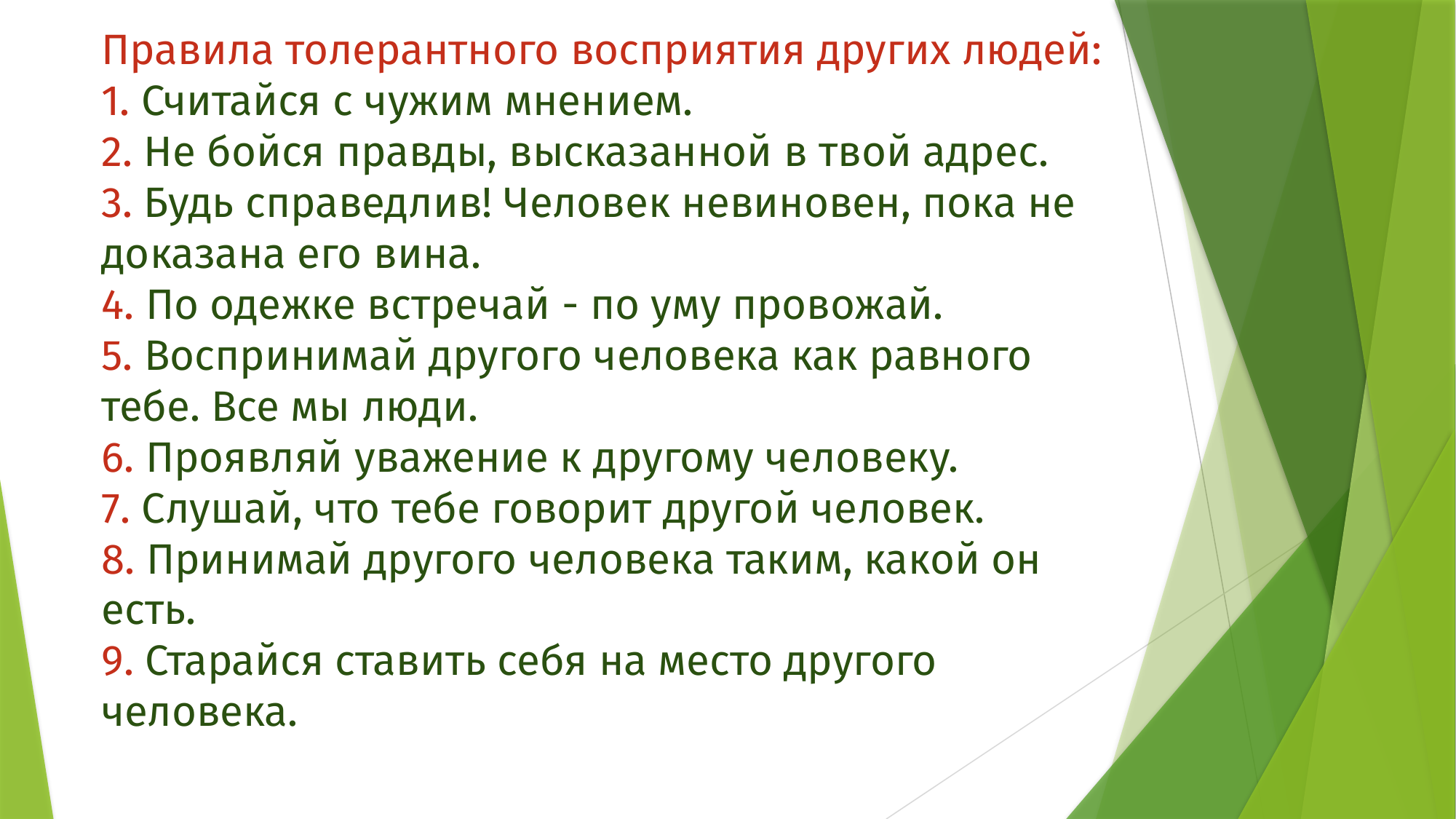

# Правила толерантного восприятия других людей: 1. Считайся с чужим мнением. 2. Не бойся правды, высказанной в твой адрес. 3. Будь справедлив! Человек невиновен, пока не доказана его вина. 4. По одежке встречай - по уму провожай. 5. Воспринимай другого человека как равного тебе. Все мы люди. 6. Проявляй уважение к другому человеку. 7. Слушай, что тебе говорит другой человек. 8. Принимай другого человека таким, какой он есть. 9. Старайся ставить себя на место другого человека.